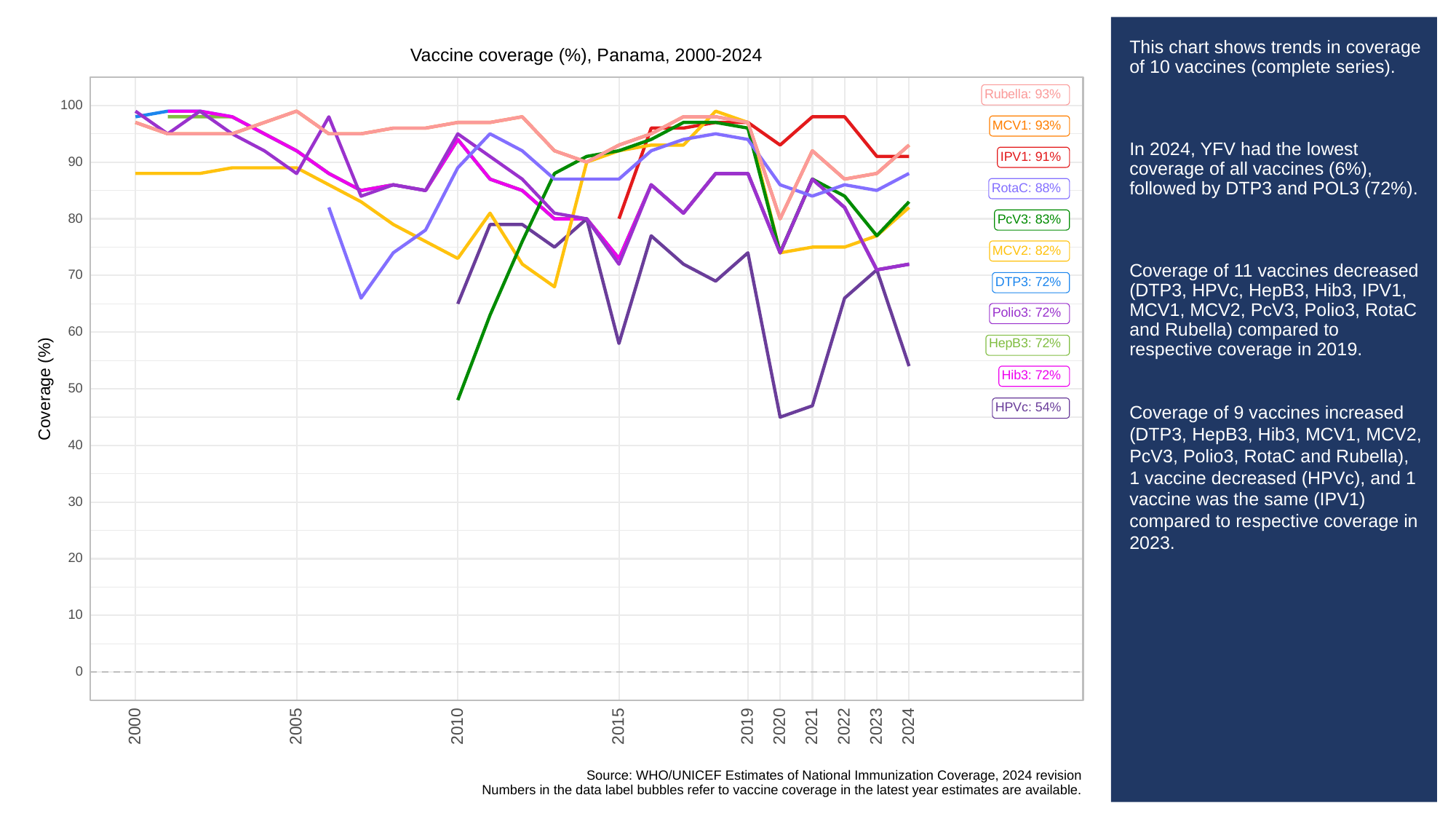

# This chart shows trends in coverage of 10 vaccines (complete series).

In 2024, YFV had the lowest coverage of all vaccines (6%), followed by DTP3 and POL3 (72%).

Coverage of 11 vaccines decreased (DTP3, HPVc, HepB3, Hib3, IPV1, MCV1, MCV2, PcV3, Polio3, RotaC and Rubella) compared to respective coverage in 2019.

Coverage of 9 vaccines increased (DTP3, HepB3, Hib3, MCV1, MCV2, PcV3, Polio3, RotaC and Rubella), 1 vaccine decreased (HPVc), and 1 vaccine was the same (IPV1) compared to respective coverage in 2023.

Vaccine coverage (%), Panama, 2000-2024

Rubella: 93%

100

MCV1: 93%

IPV1: 91%

90

RotaC: 88%

80
PcV3: 83%

MCV2: 82%

70

DTP3: 72%

Polio3: 72%
60

HepB3: 72%

Hib3: 72%
Coverage (%)
50

HPVc: 54%

40

30

20

10

0

2023
2000
2005
2010
2015
2019
2020
2021
2022
2024
Source: WHO/UNICEF Estimates of National Immunization Coverage, 2024 revision
Numbers in the data label bubbles refer to vaccine coverage in the latest year estimates are available.